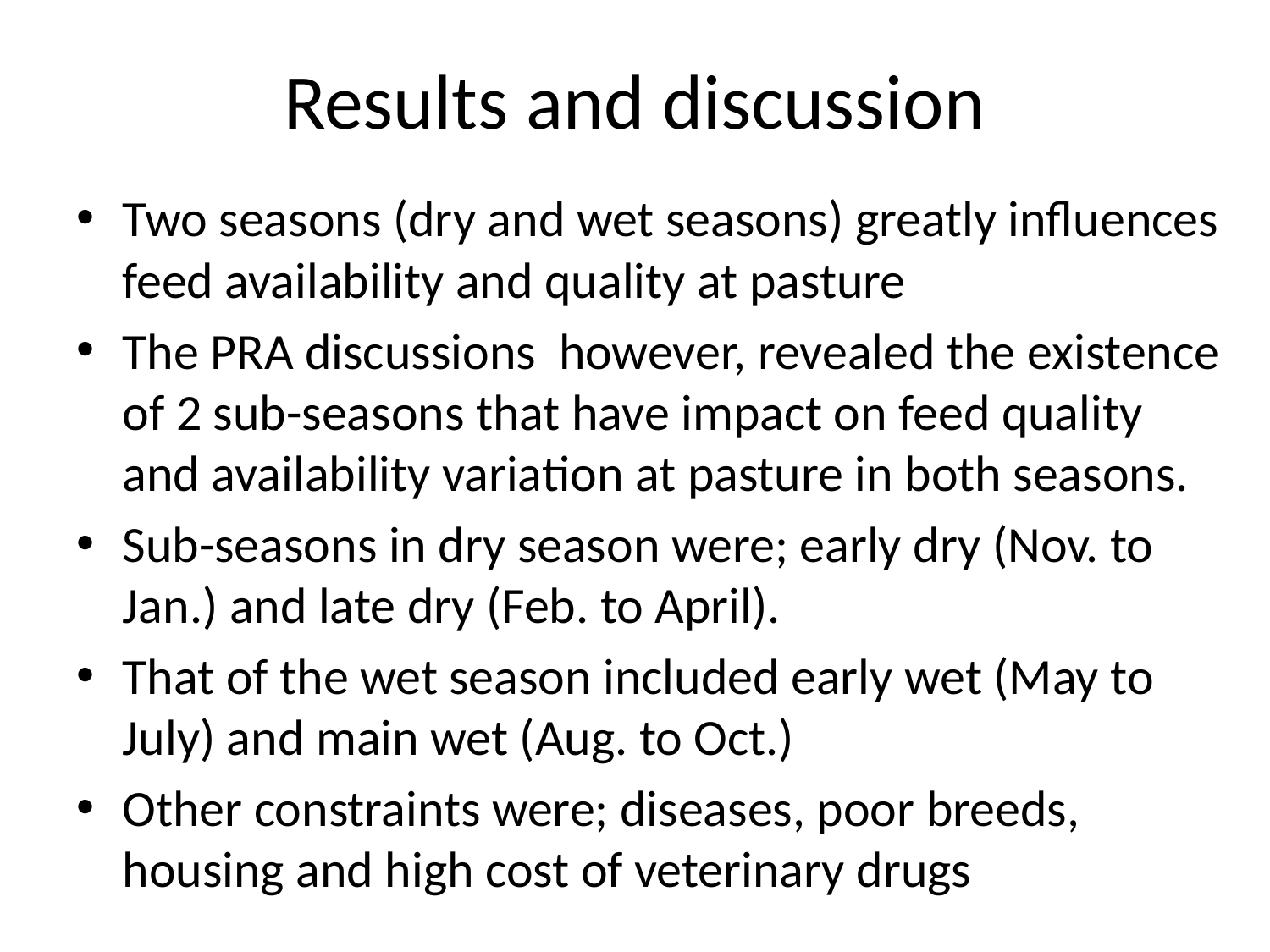

# Results and discussion
Two seasons (dry and wet seasons) greatly influences feed availability and quality at pasture
The PRA discussions  however, revealed the existence of 2 sub-seasons that have impact on feed quality and availability variation at pasture in both seasons.
Sub-seasons in dry season were; early dry (Nov. to Jan.) and late dry (Feb. to April).
That of the wet season included early wet (May to July) and main wet (Aug. to Oct.)
Other constraints were; diseases, poor breeds, housing and high cost of veterinary drugs